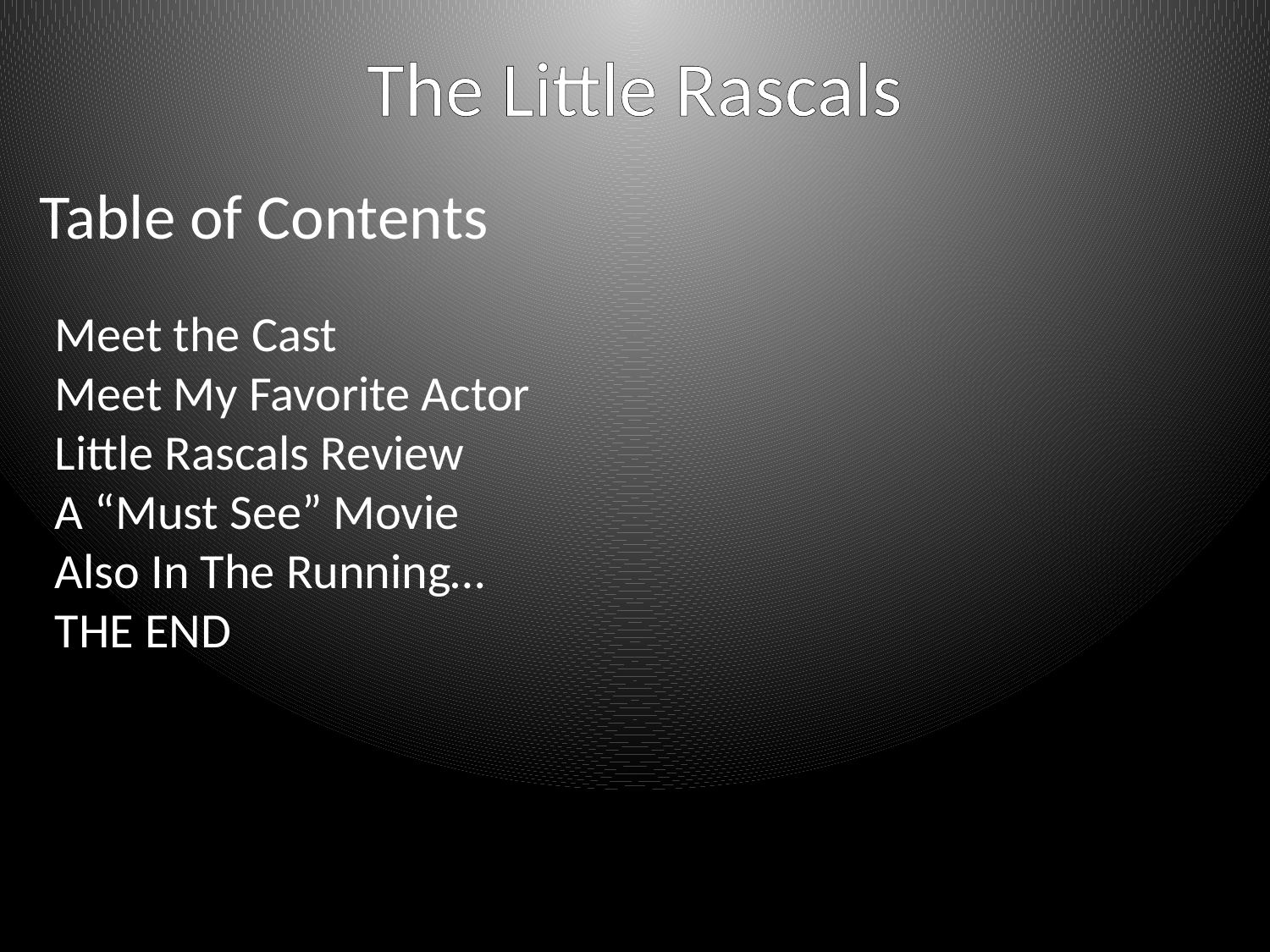

The Little Rascals
Table of Contents
Meet the Cast
Meet My Favorite Actor
Little Rascals Review
A “Must See” Movie
Also In The Running…
THE END